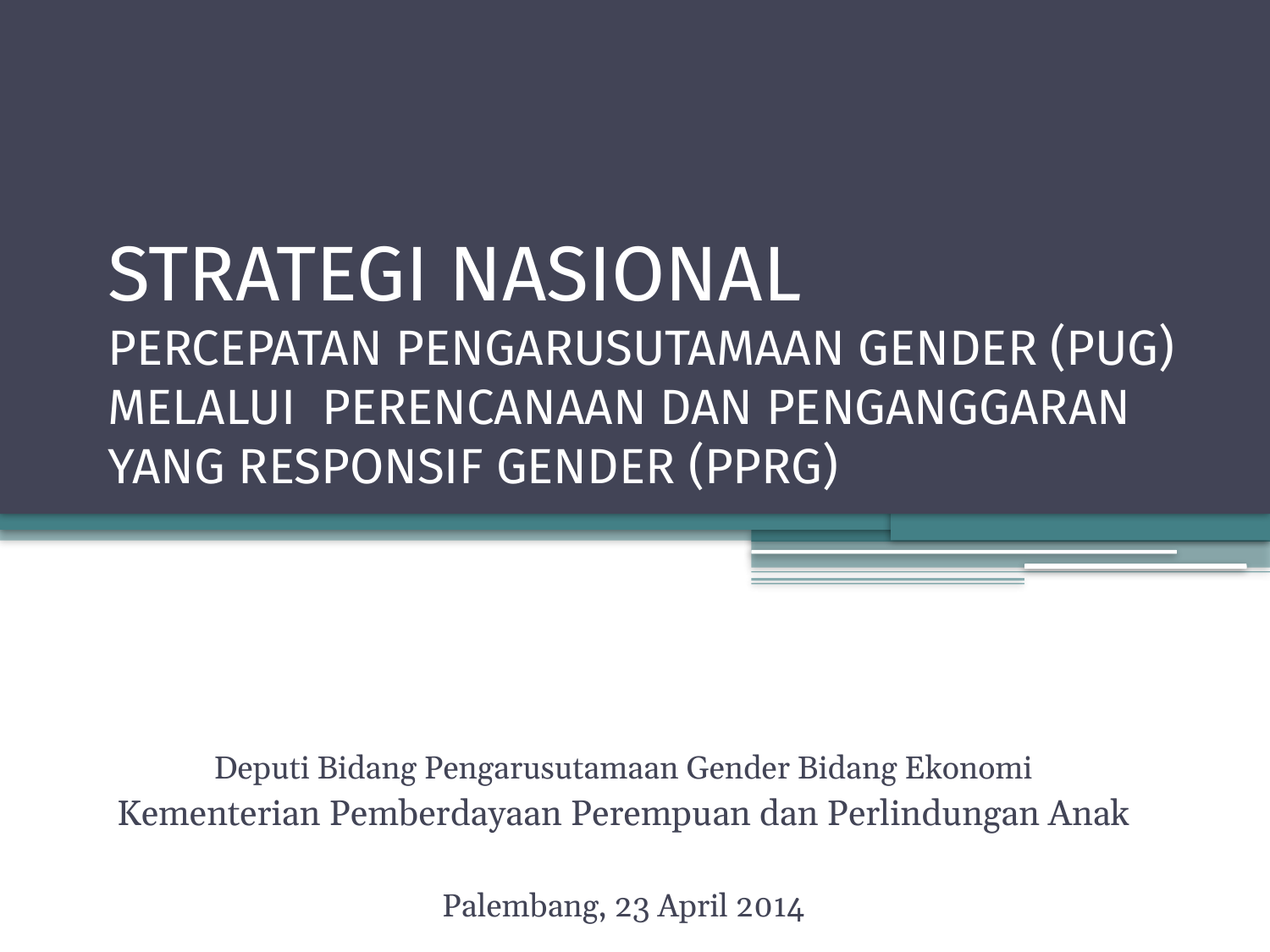

# STRATEGI NASIONAL PERCEPATAN PENGARUSUTAMAAN GENDER (PUG) MELALUI  PERENCANAAN DAN PENGANGGARAN YANG RESPONSIF GENDER (PPRG)
Deputi Bidang Pengarusutamaan Gender Bidang Ekonomi
Kementerian Pemberdayaan Perempuan dan Perlindungan Anak

Palembang, 23 April 2014